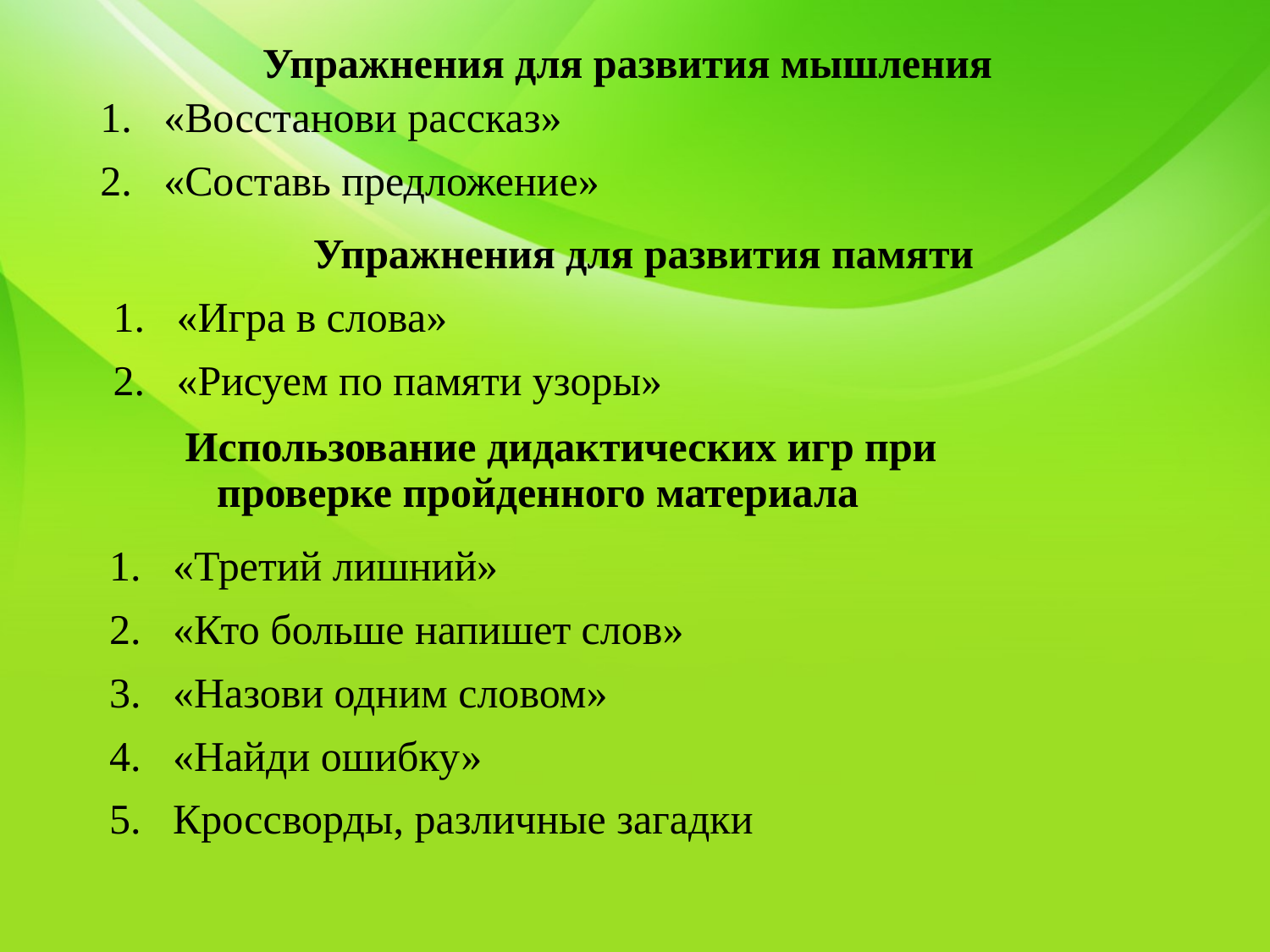

# Упражнения для развития мышления
«Восстанови рассказ»
«Составь предложение»
                     Упражнения для развития памяти
«Игра в слова»
«Рисуем по памяти узоры»
Использование дидактических игр при проверке пройденного материала
«Третий лишний»
«Кто больше напишет слов»
«Назови одним словом»
«Найди ошибку»
Кроссворды, различные загадки